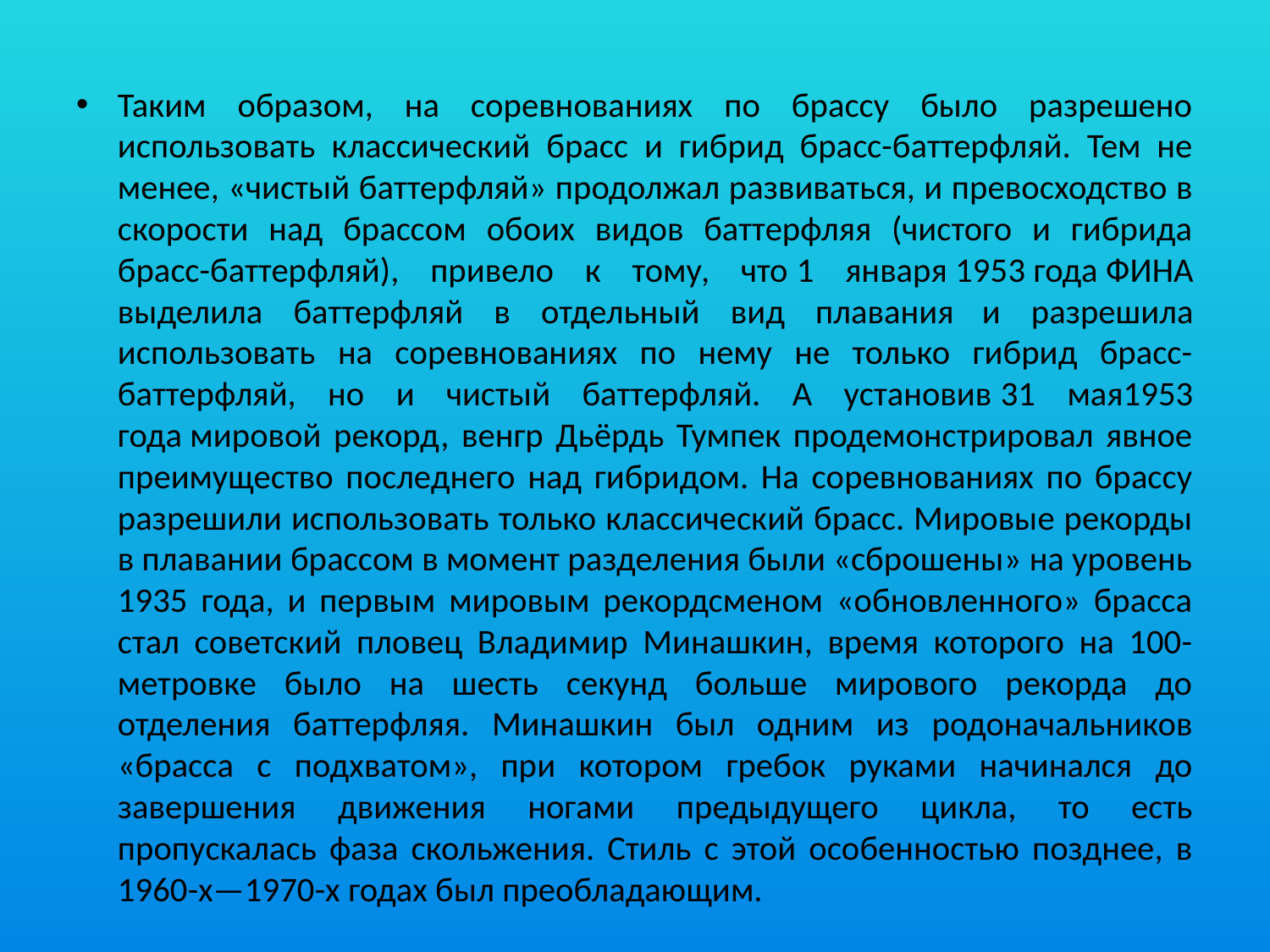

Таким образом, на соревнованиях по брассу было разрешено использовать классический брасс и гибрид брасс-баттерфляй. Тем не менее, «чистый баттерфляй» продолжал развиваться, и превосходство в скорости над брассом обоих видов баттерфляя (чистого и гибрида брасс-баттерфляй), привело к тому, что 1 января 1953 года ФИНА выделила баттерфляй в отдельный вид плавания и разрешила использовать на соревнованиях по нему не только гибрид брасс-баттерфляй, но и чистый баттерфляй. А установив 31 мая1953 года мировой рекорд, венгр Дьёрдь Тумпек продемонстрировал явное преимущество последнего над гибридом. На соревнованиях по брассу разрешили использовать только классический брасс. Мировые рекорды в плавании брассом в момент разделения были «сброшены» на уровень 1935 года, и первым мировым рекордсменом «обновленного» брасса стал советский пловец Владимир Минашкин, время которого на 100-метровке было на шесть секунд больше мирового рекорда до отделения баттерфляя. Минашкин был одним из родоначальников «брасса с подхватом», при котором гребок руками начинался до завершения движения ногами предыдущего цикла, то есть пропускалась фаза скольжения. Стиль с этой особенностью позднее, в 1960-х—1970-х годах был преобладающим.